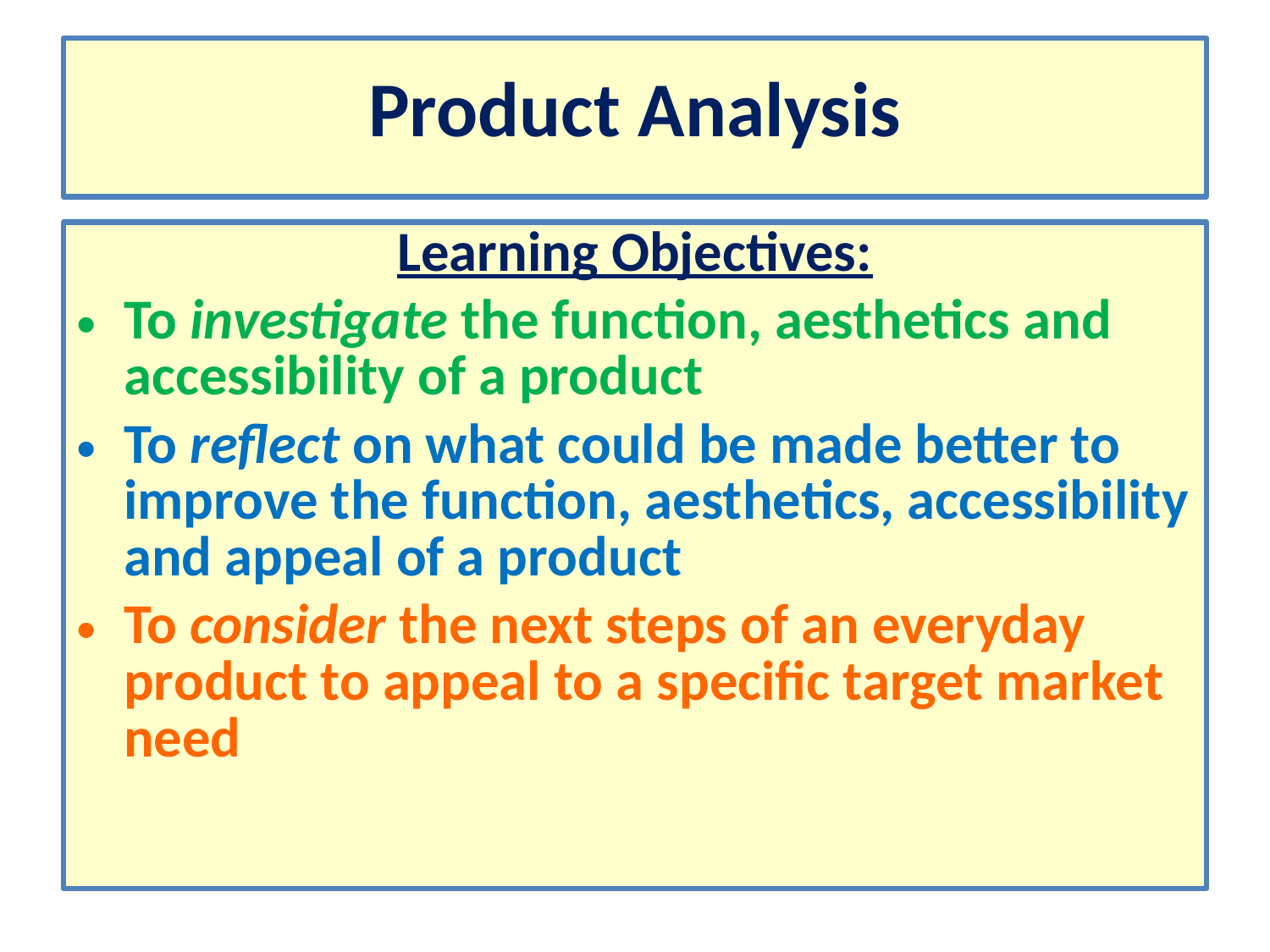

# Product Analysis
Learning Objectives:
To investigate the function, aesthetics and accessibility of a product
To reflect on what could be made better to improve the function, aesthetics, accessibility and appeal of a product
To consider the next steps of an everyday product to appeal to a specific target market need